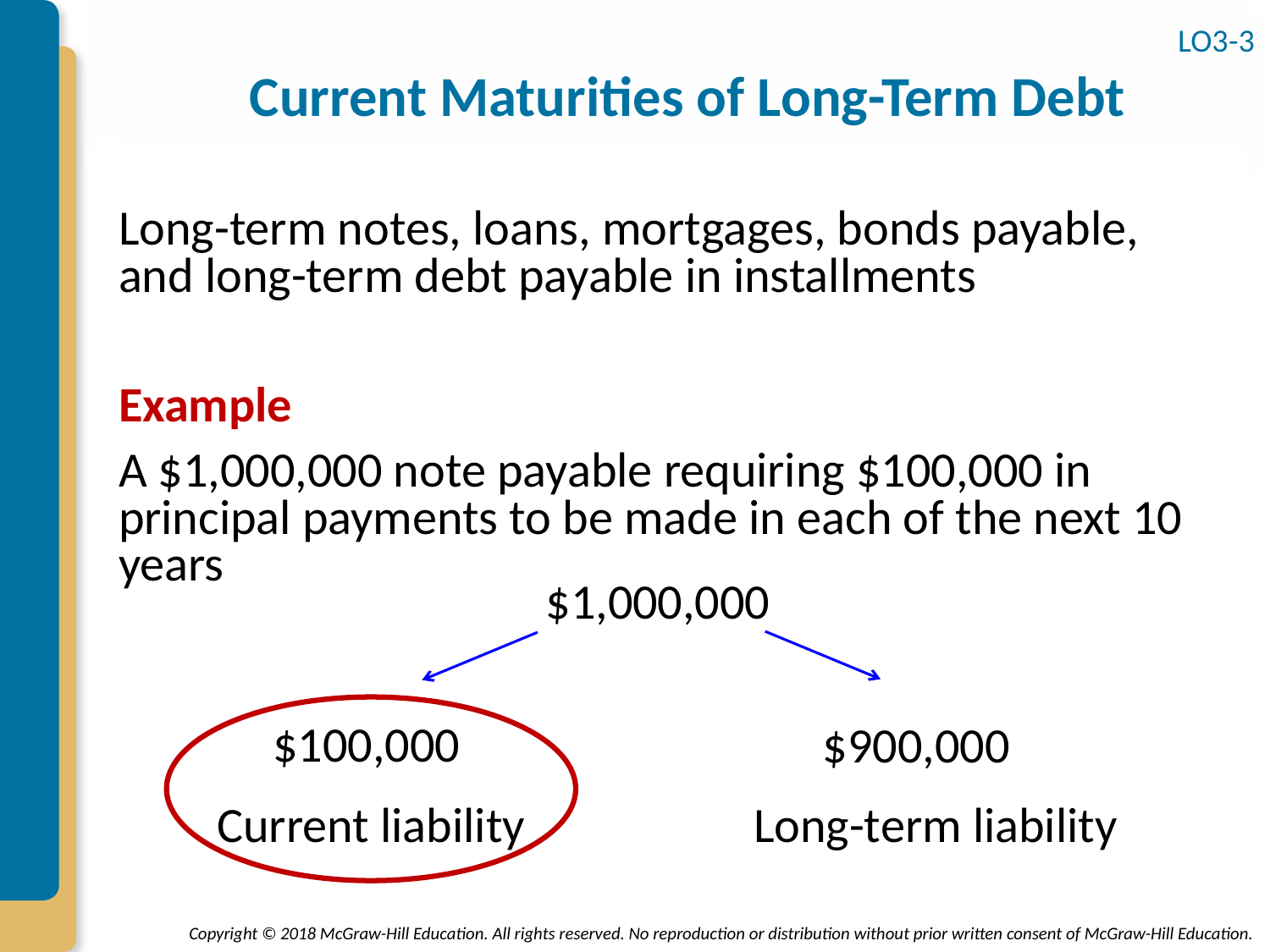

# Current Maturities of Long-Term Debt
LO3-3
Long-term notes, loans, mortgages, bonds payable, and long-term debt payable in installments

Example
A $1,000,000 note payable requiring $100,000 in principal payments to be made in each of the next 10 years

$1,000,000
$900,000
$100,000
Long-term liability
Current liability